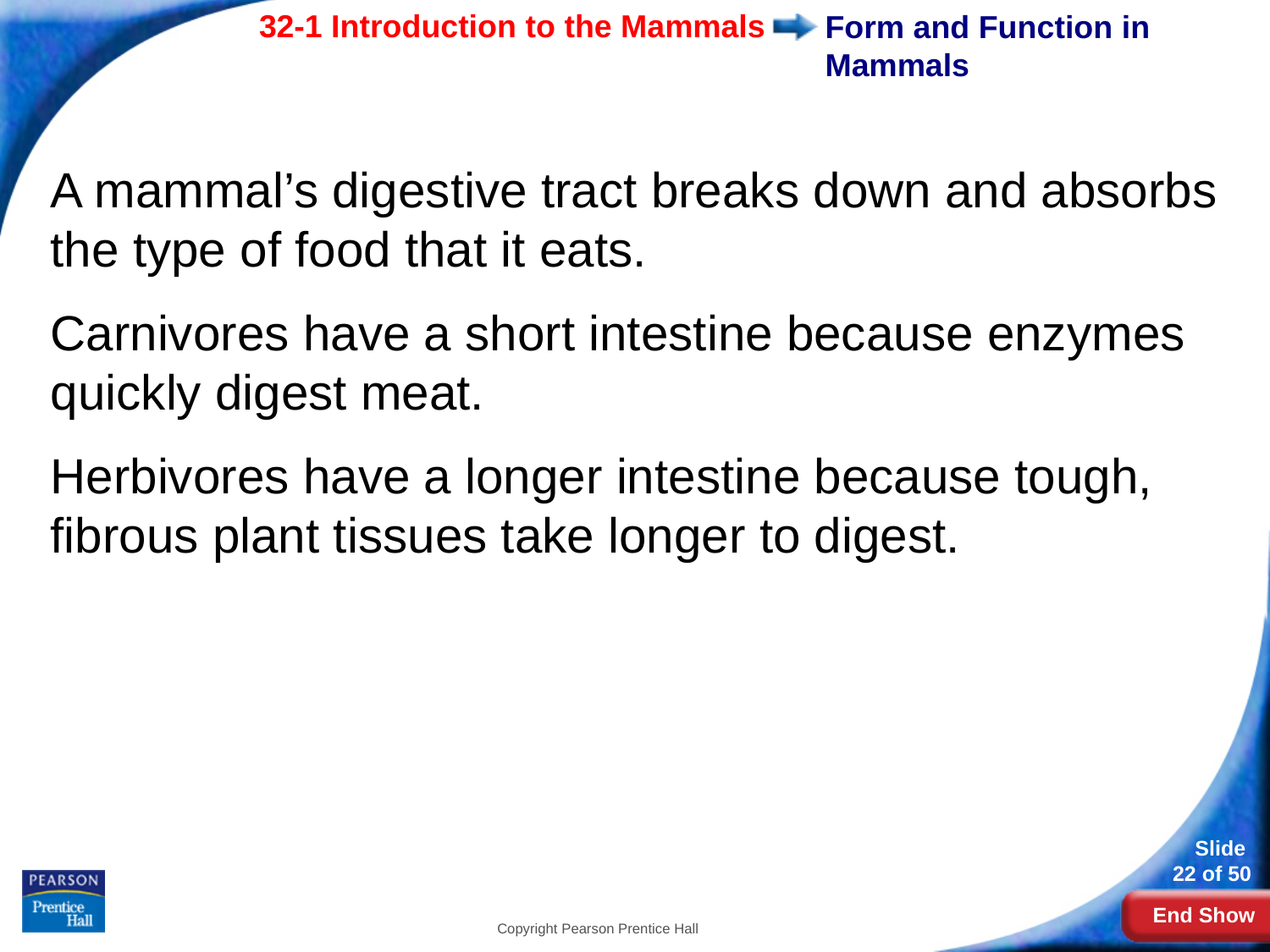

# Form and Function in Mammals
A mammal’s digestive tract breaks down and absorbs the type of food that it eats.
Carnivores have a short intestine because enzymes quickly digest meat.
Herbivores have a longer intestine because tough, fibrous plant tissues take longer to digest.
Copyright Pearson Prentice Hall